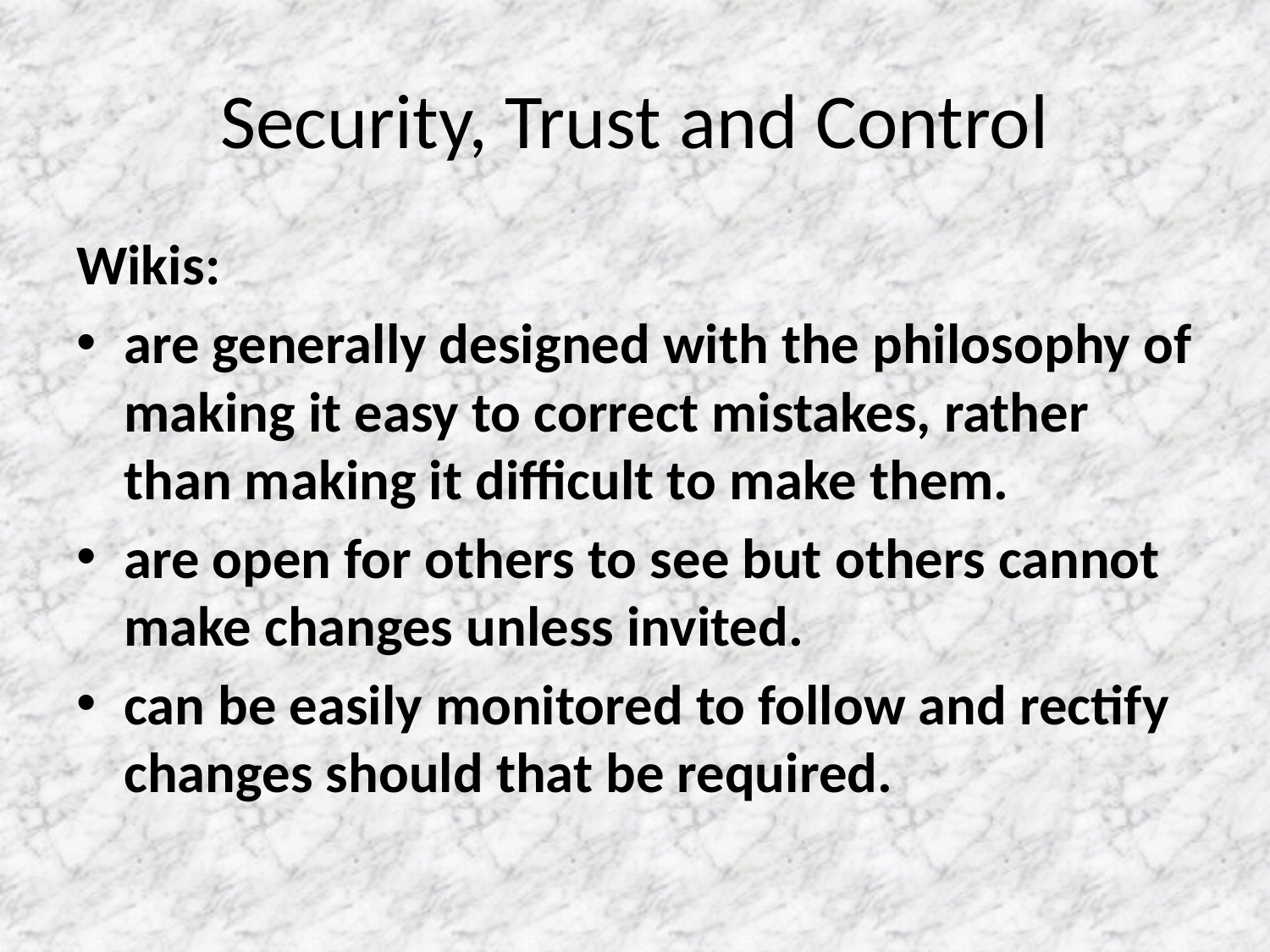

# Security, Trust and Control
Wikis:
are generally designed with the philosophy of making it easy to correct mistakes, rather than making it difficult to make them.
are open for others to see but others cannot make changes unless invited.
can be easily monitored to follow and rectify changes should that be required.